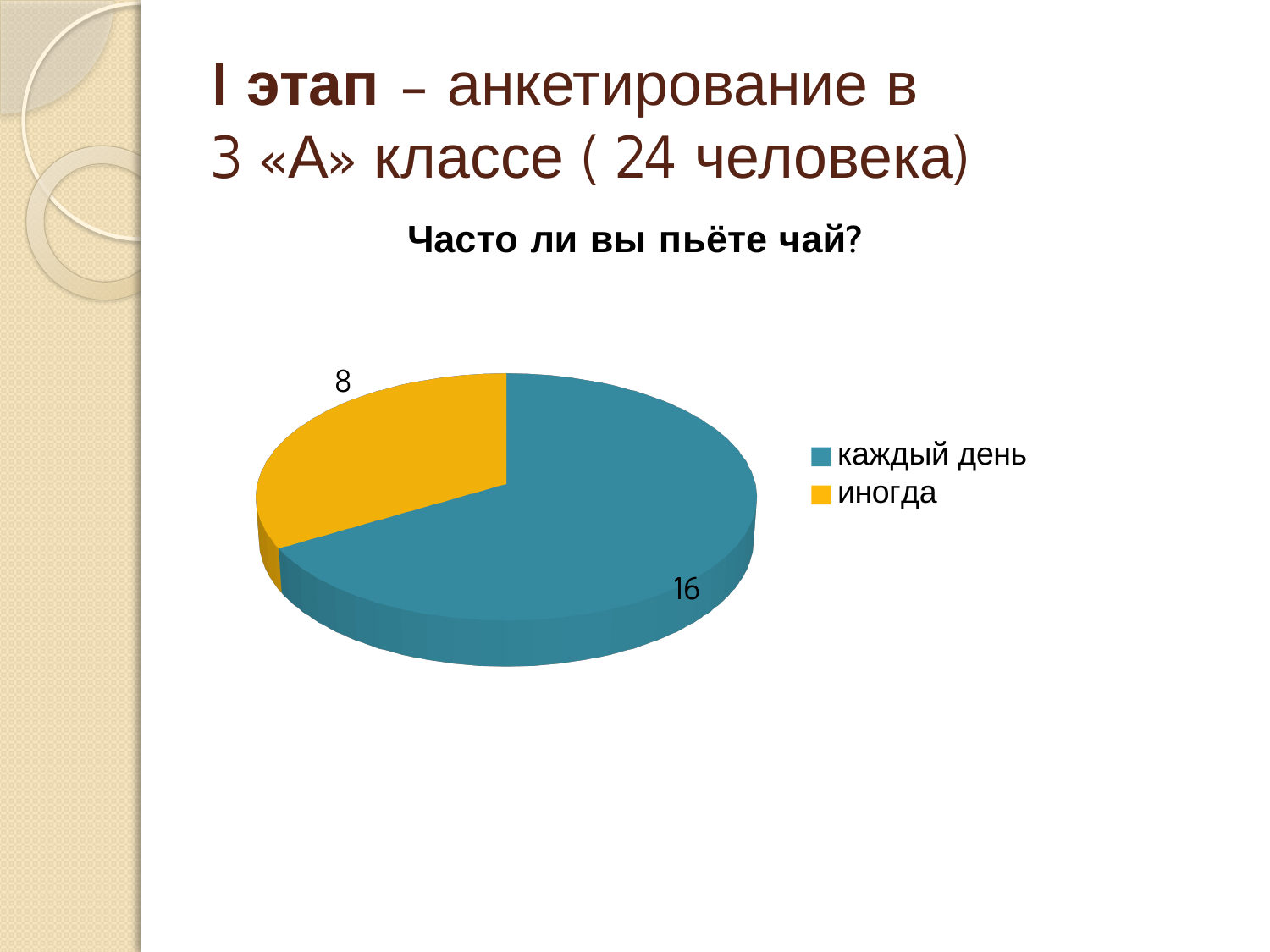

# I этап – анкетирование в 3 «А» классе ( 24 человека)

[unsupported chart]